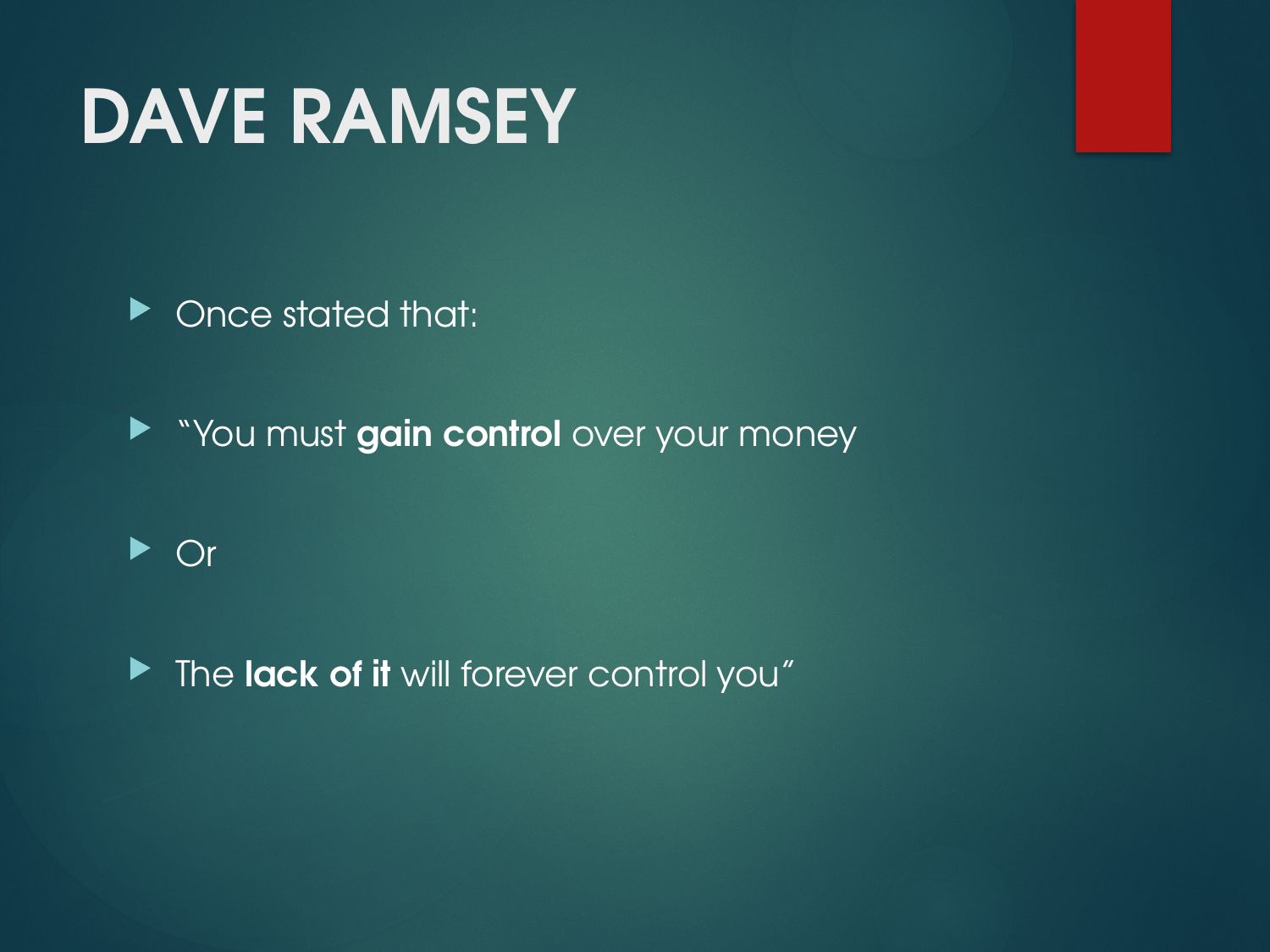

# DAVE RAMSEY
Once stated that:

“You must gain control over your money

Or

The lack of it will forever control you”